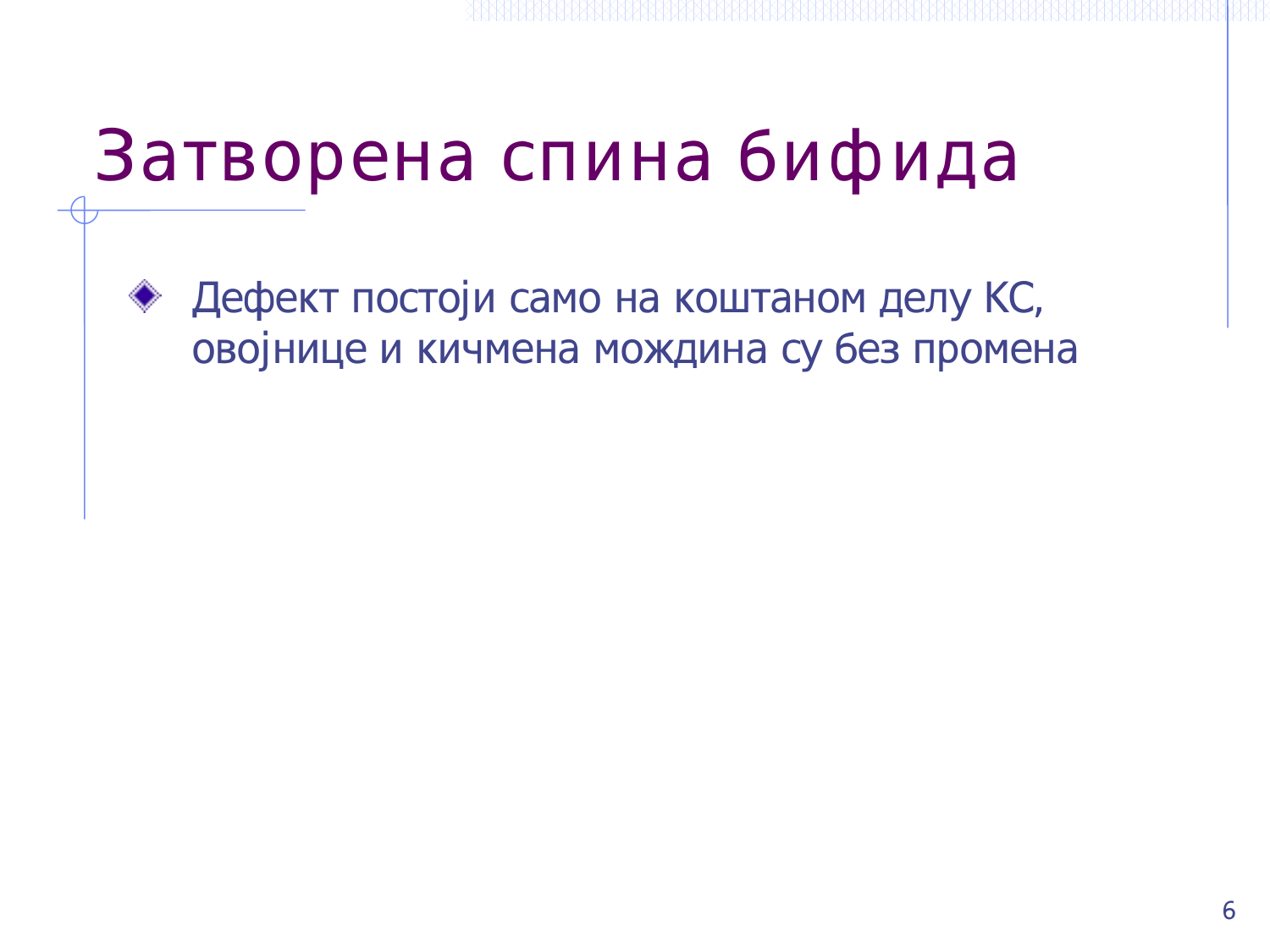

# Затворена спина бифида
Дефект постоји само на коштаном делу КС, овојнице и кичмена мождина су без промена
6